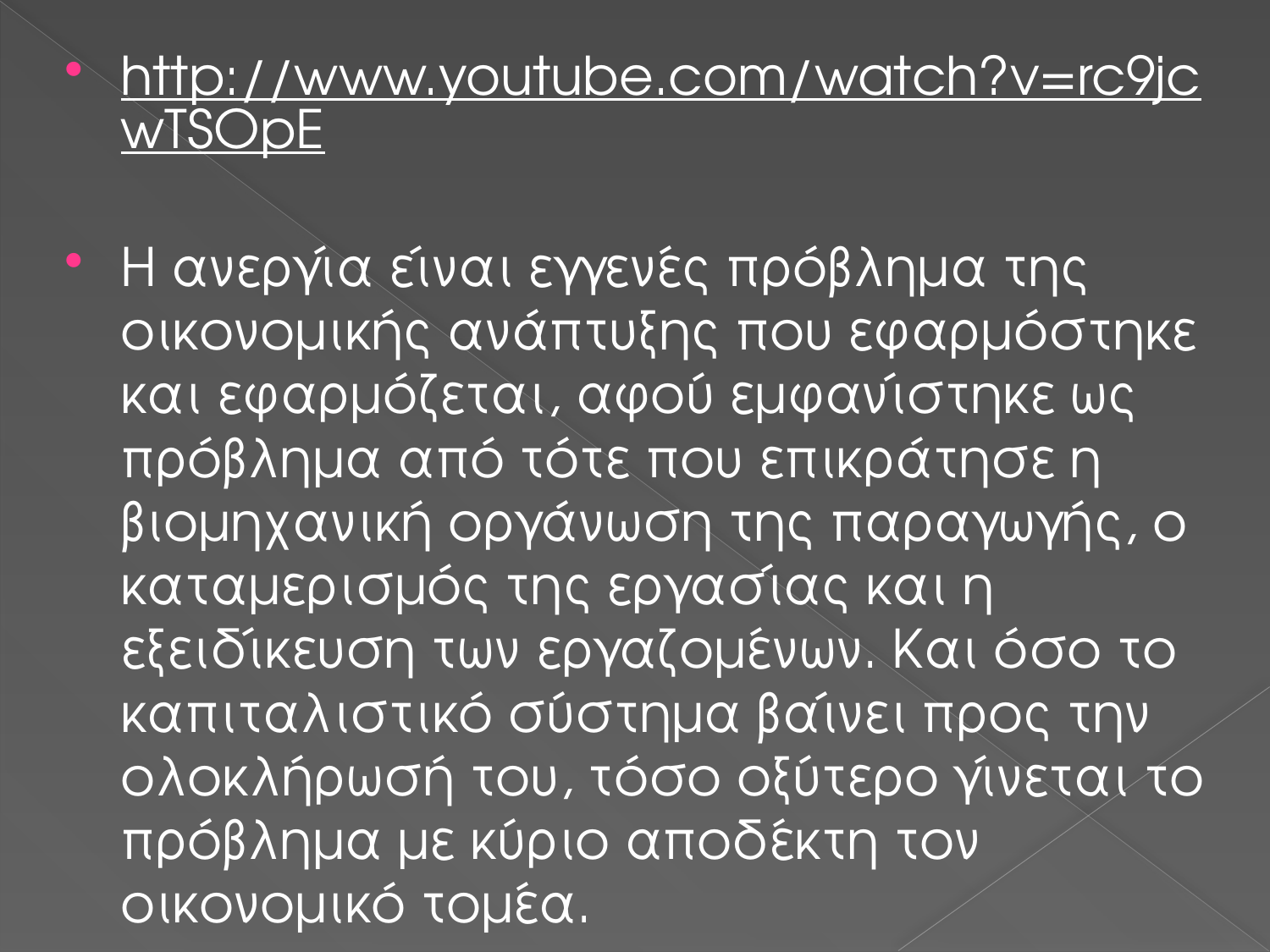

http://www.youtube.com/watch?v=rc9jcwTSOpE
Η ανεργία είναι εγγενές πρόβλημα της οικονομικής ανάπτυξης που εφαρμόστηκε και εφαρμόζεται, αφού εμφανίστηκε ως πρόβλημα από τότε που επικράτησε η βιομηχανική οργάνωση της παραγωγής, ο καταμερισμός της εργασίας και η εξειδίκευση των εργαζομένων. Και όσο το καπιταλιστικό σύστημα βαίνει προς την ολοκλήρωσή του, τόσο οξύτερο γίνεται το πρόβλημα με κύριο αποδέκτη τον οικονομικό τομέα.